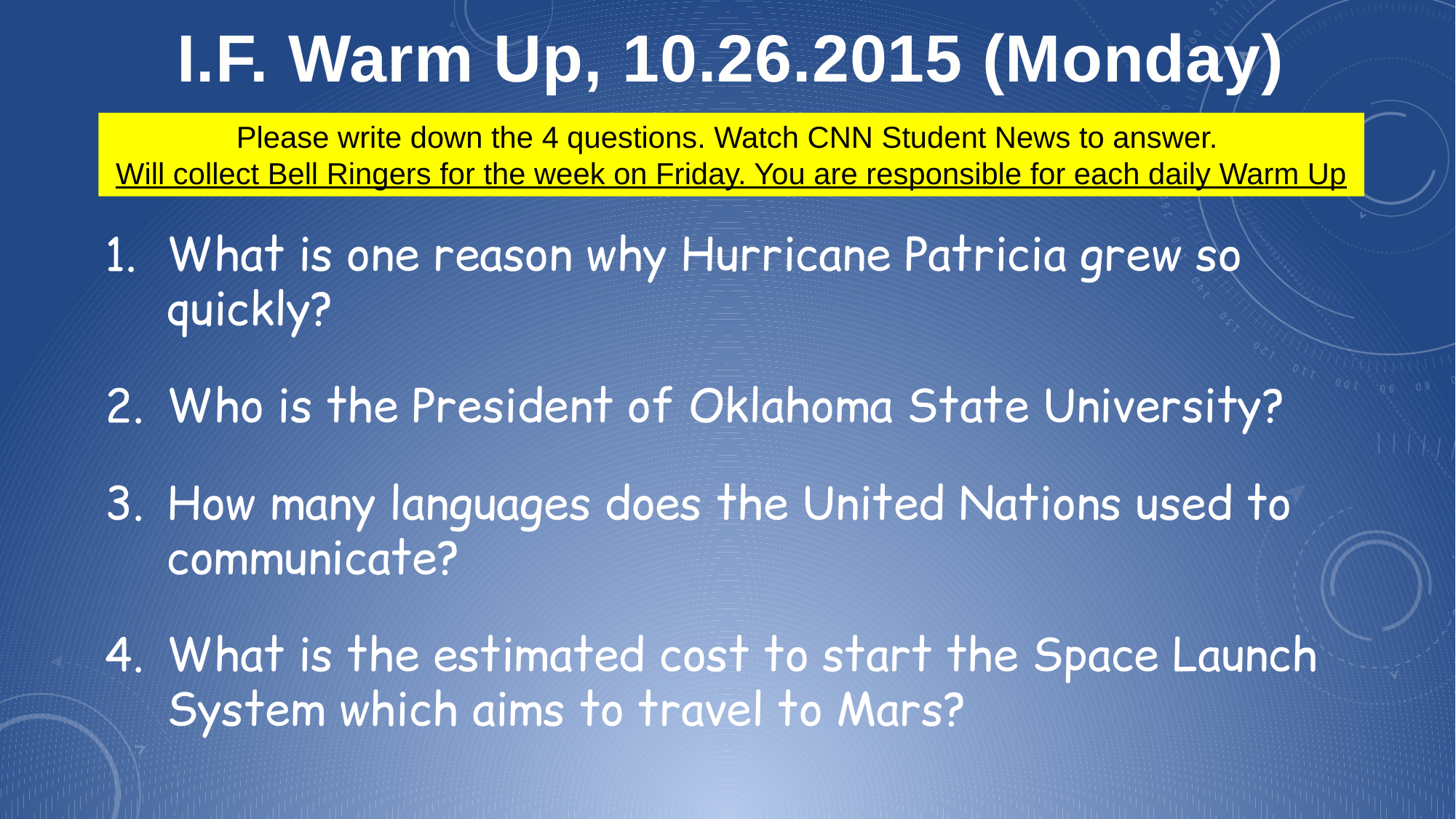

I.F. Warm Up, 10.26.2015 (Monday)
Please write down the 4 questions. Watch CNN Student News to answer.
Will collect Bell Ringers for the week on Friday. You are responsible for each daily Warm Up
What is one reason why Hurricane Patricia grew so quickly?
Who is the President of Oklahoma State University?
How many languages does the United Nations used to communicate?
What is the estimated cost to start the Space Launch System which aims to travel to Mars?